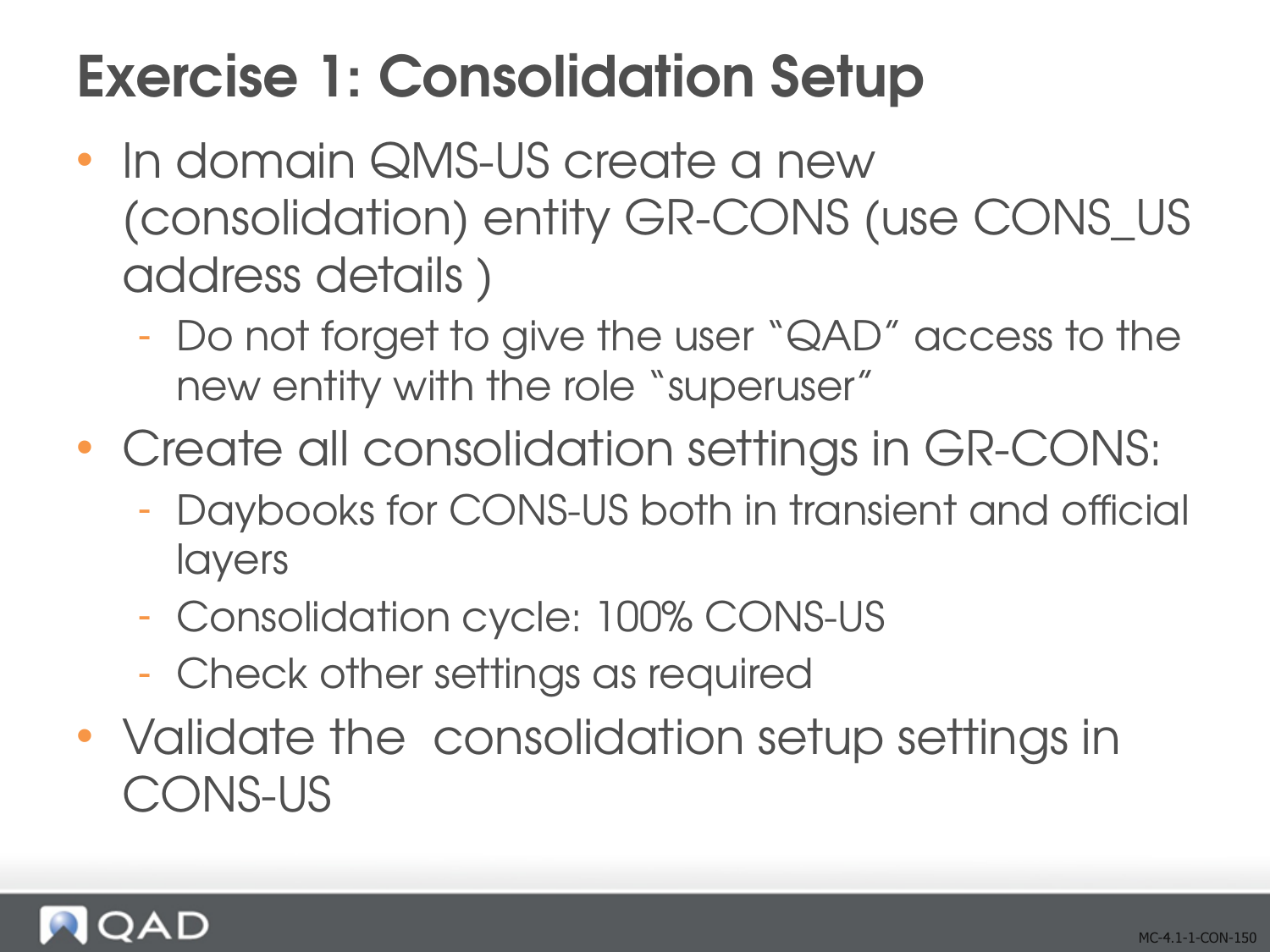

# Exercise 1: Consolidation Setup
In domain QMS-US create a new (consolidation) entity GR-CONS (use CONS_US address details )
Do not forget to give the user “QAD” access to the new entity with the role “superuser”
Create all consolidation settings in GR-CONS:
Daybooks for CONS-US both in transient and official layers
Consolidation cycle: 100% CONS-US
Check other settings as required
Validate the  consolidation setup settings in CONS-US
MC-4.1-1-CON-150